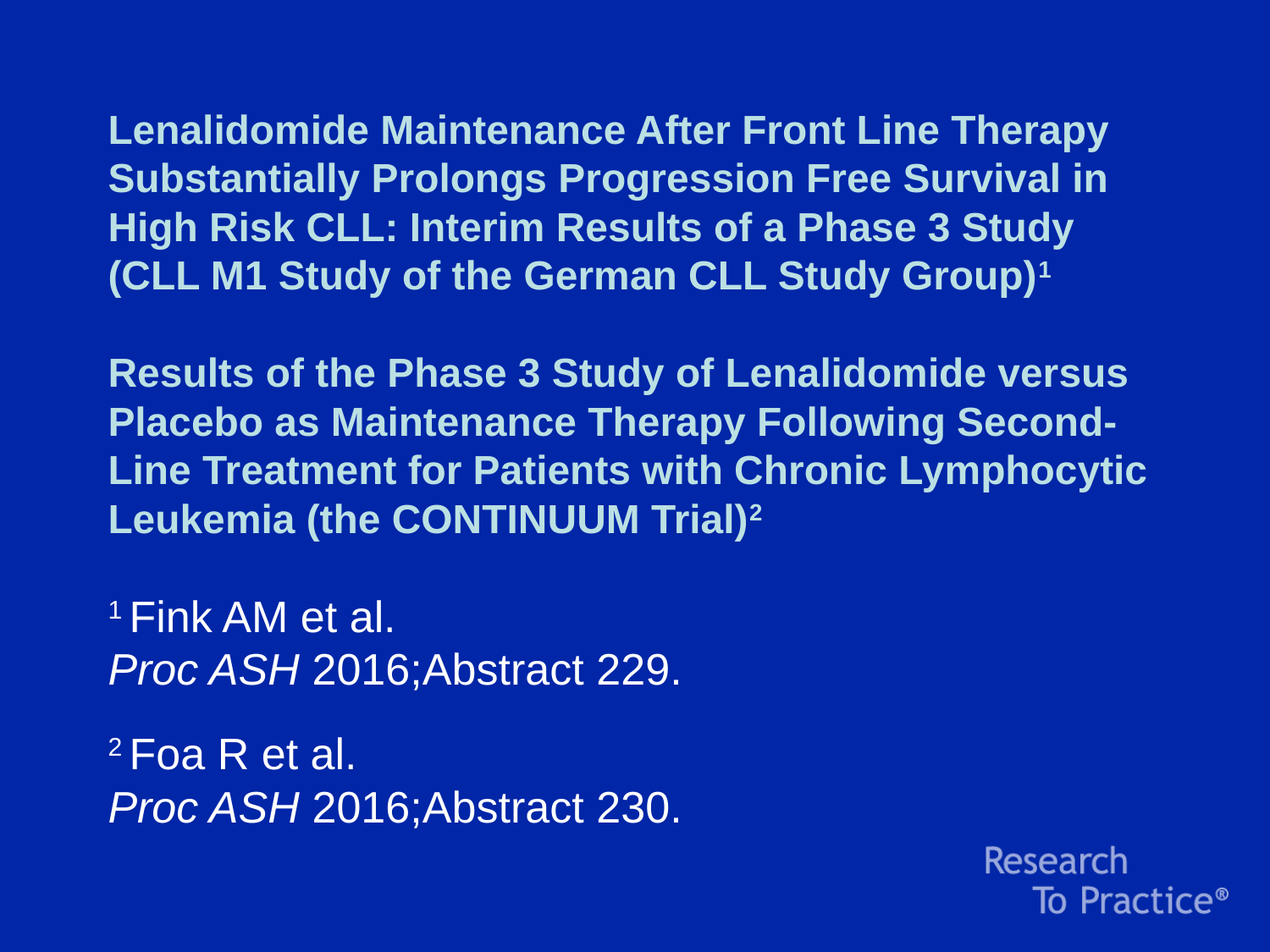

# Lenalidomide Maintenance After Front Line Therapy Substantially Prolongs Progression Free Survival in High Risk CLL: Interim Results of a Phase 3 Study (CLL M1 Study of the German CLL Study Group)1 Results of the Phase 3 Study of Lenalidomide versus Placebo as Maintenance Therapy Following Second-Line Treatment for Patients with Chronic Lymphocytic Leukemia (the CONTINUUM Trial)2
1 Fink AM et al.
Proc ASH 2016;Abstract 229.
2 Foa R et al.
Proc ASH 2016;Abstract 230.